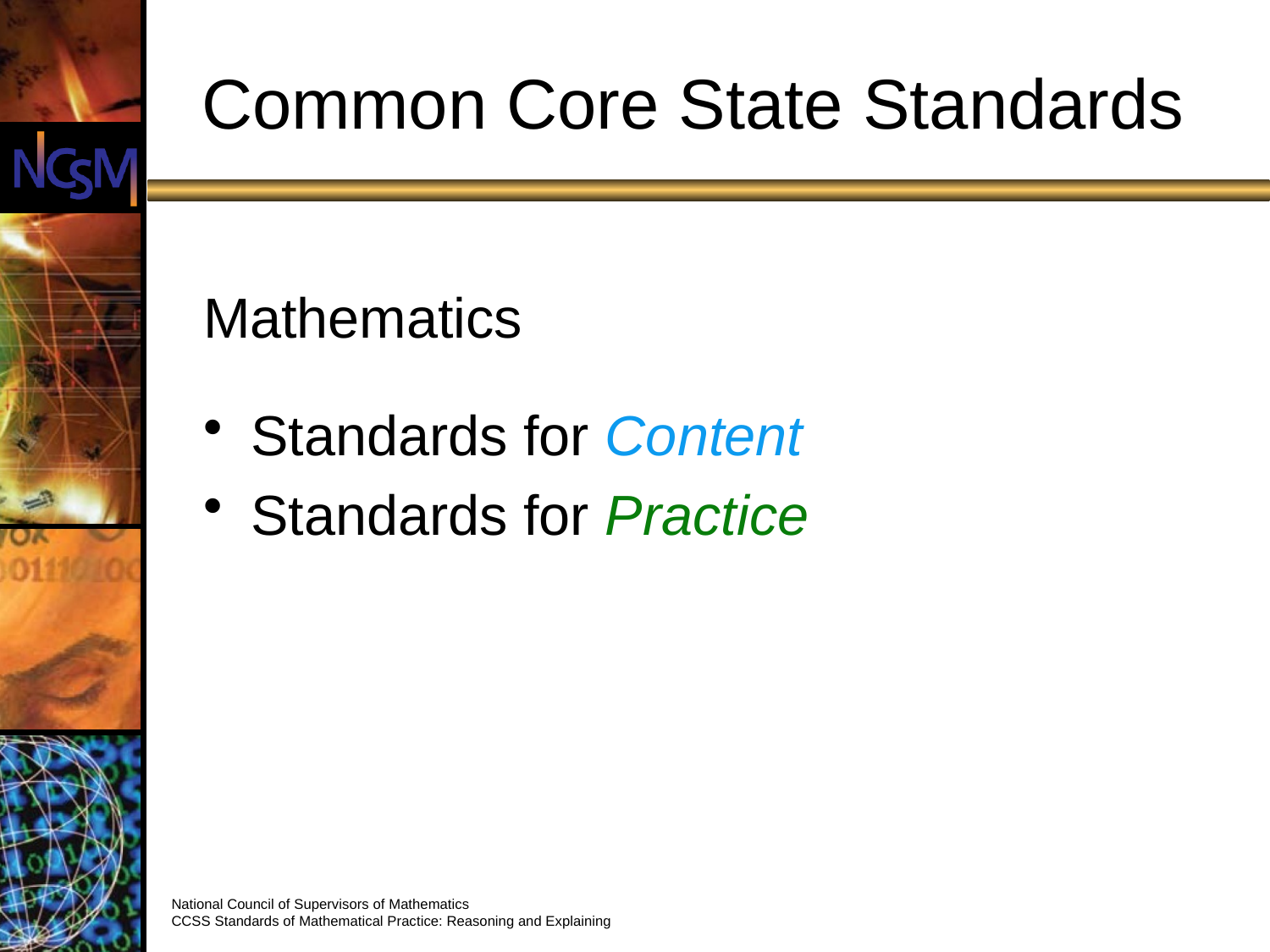

# Common Core State Standards
Mathematics

Standards for Content
Standards for Practice
National Council of Supervisors of Mathematics
CCSS Standards of Mathematical Practice: Reasoning and Explaining